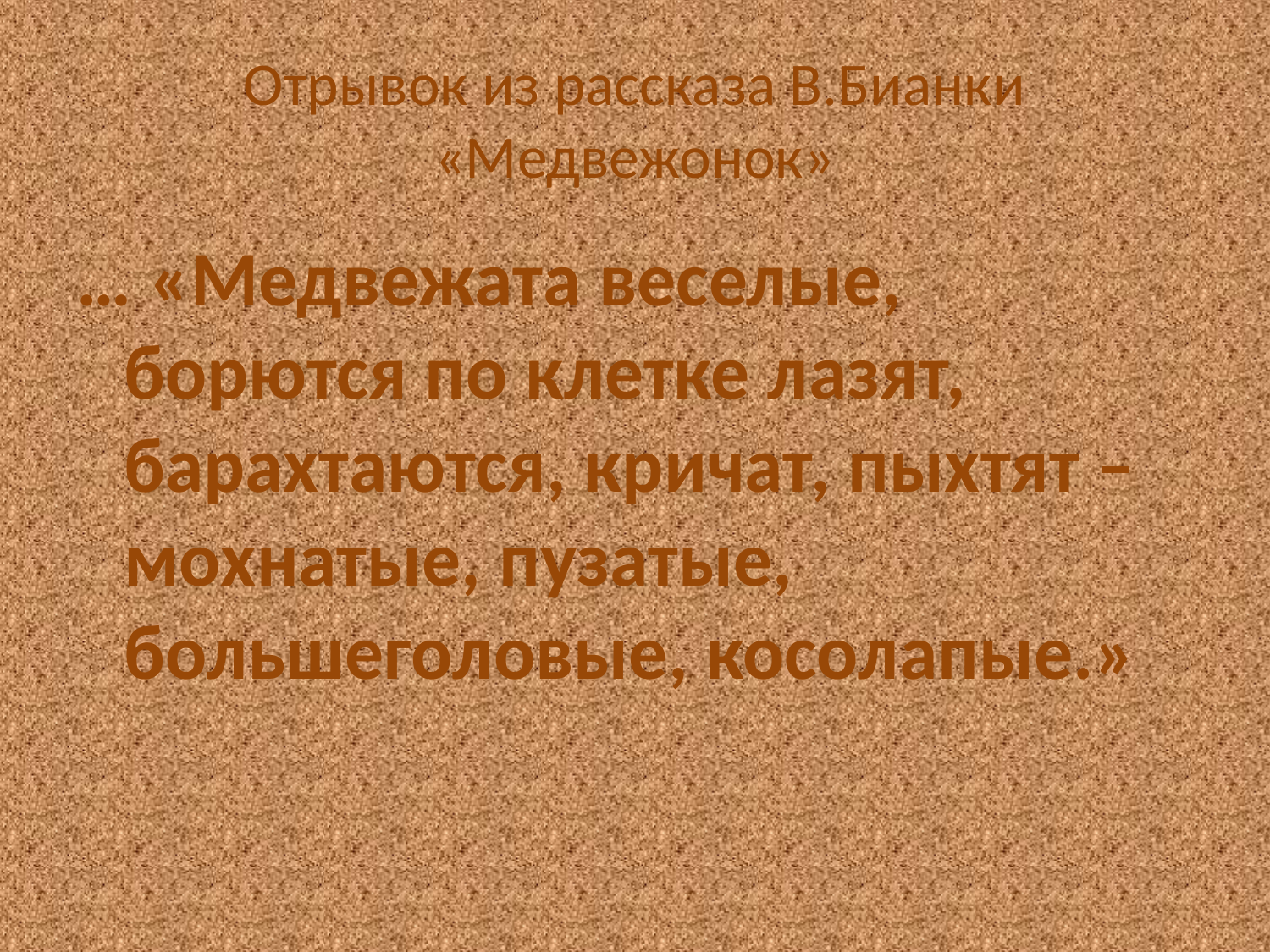

# Отрывок из рассказа В.Бианки «Медвежонок»
… «Медвежата веселые, борются по клетке лазят, барахтаются, кричат, пыхтят – мохнатые, пузатые, большеголовые, косолапые.»